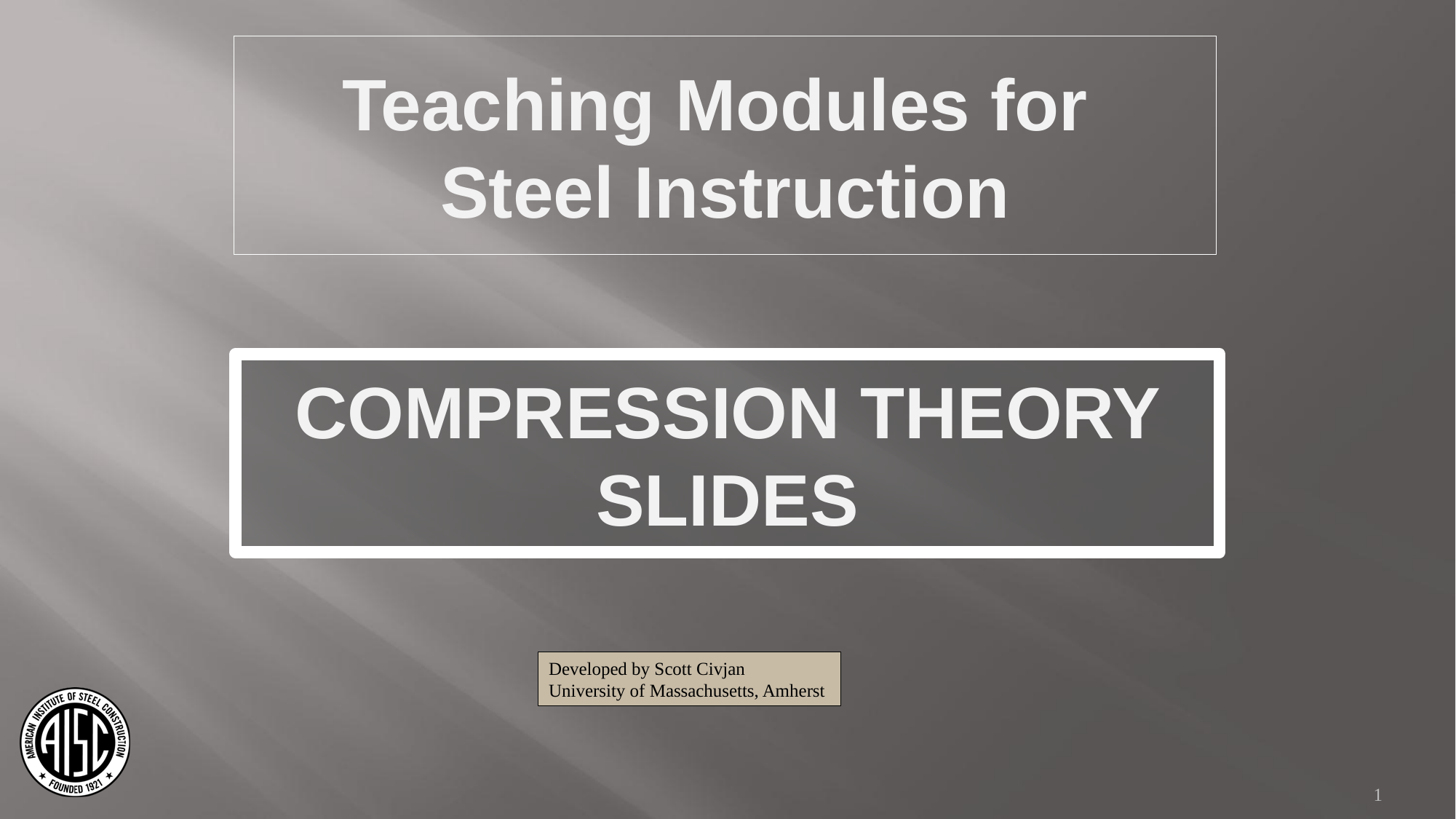

Teaching Modules for
Steel Instruction
COMPRESSION THEORY SLIDES
Developed by Scott Civjan
University of Massachusetts, Amherst
1